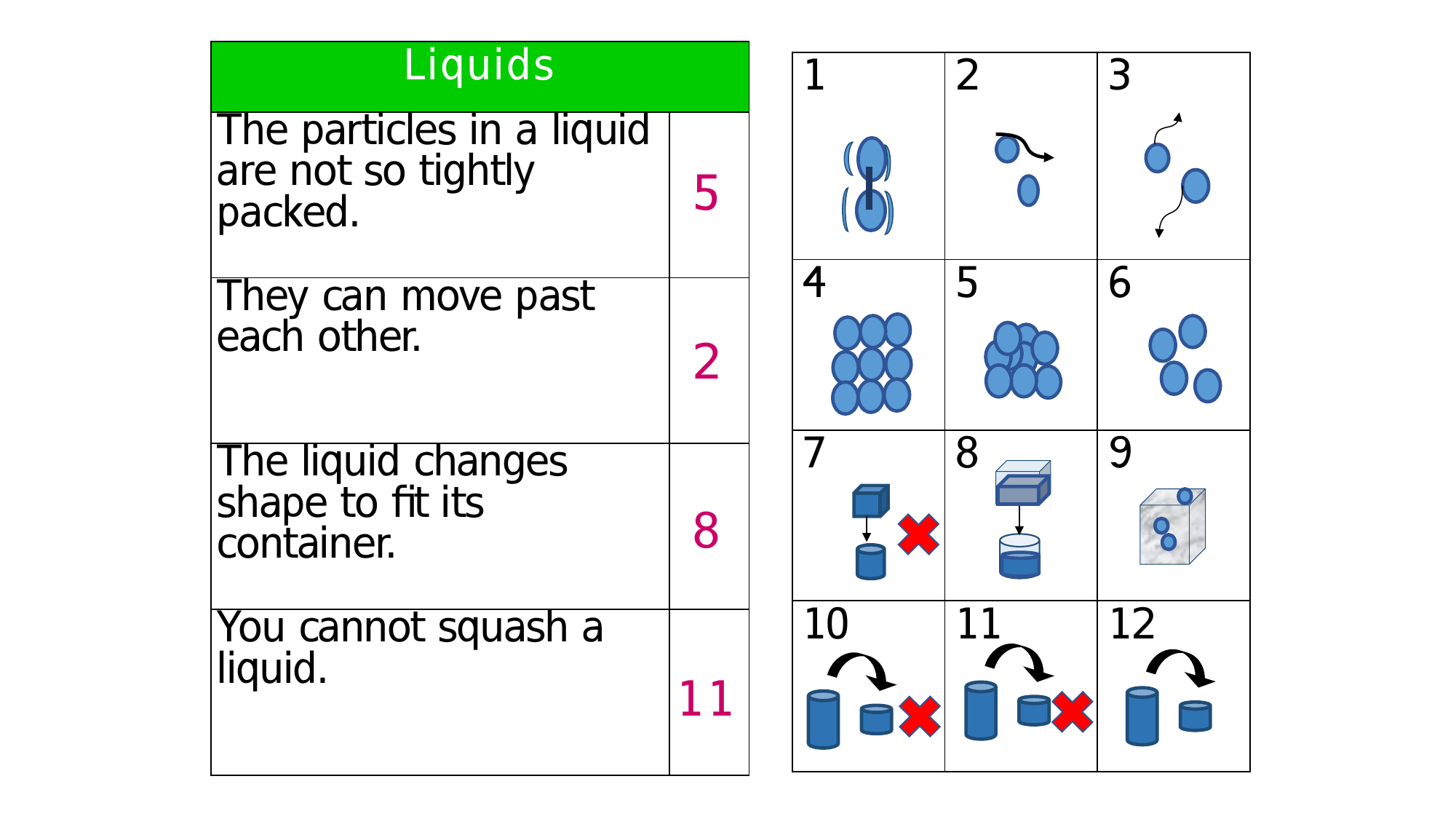

| Liquids |  |
| --- | --- |
| The particles in a liquid are not so tightly packed. |  |
| They can move past each other. |  |
| The liquid changes shape to fit its container. |  |
| You cannot squash a liquid. |  |
| 1 | 2 | 3 |
| --- | --- | --- |
| 4 | 5 | 6 |
| 7 | 8 | 9 |
| 10 | 11 | 12 |

5
2

8
11